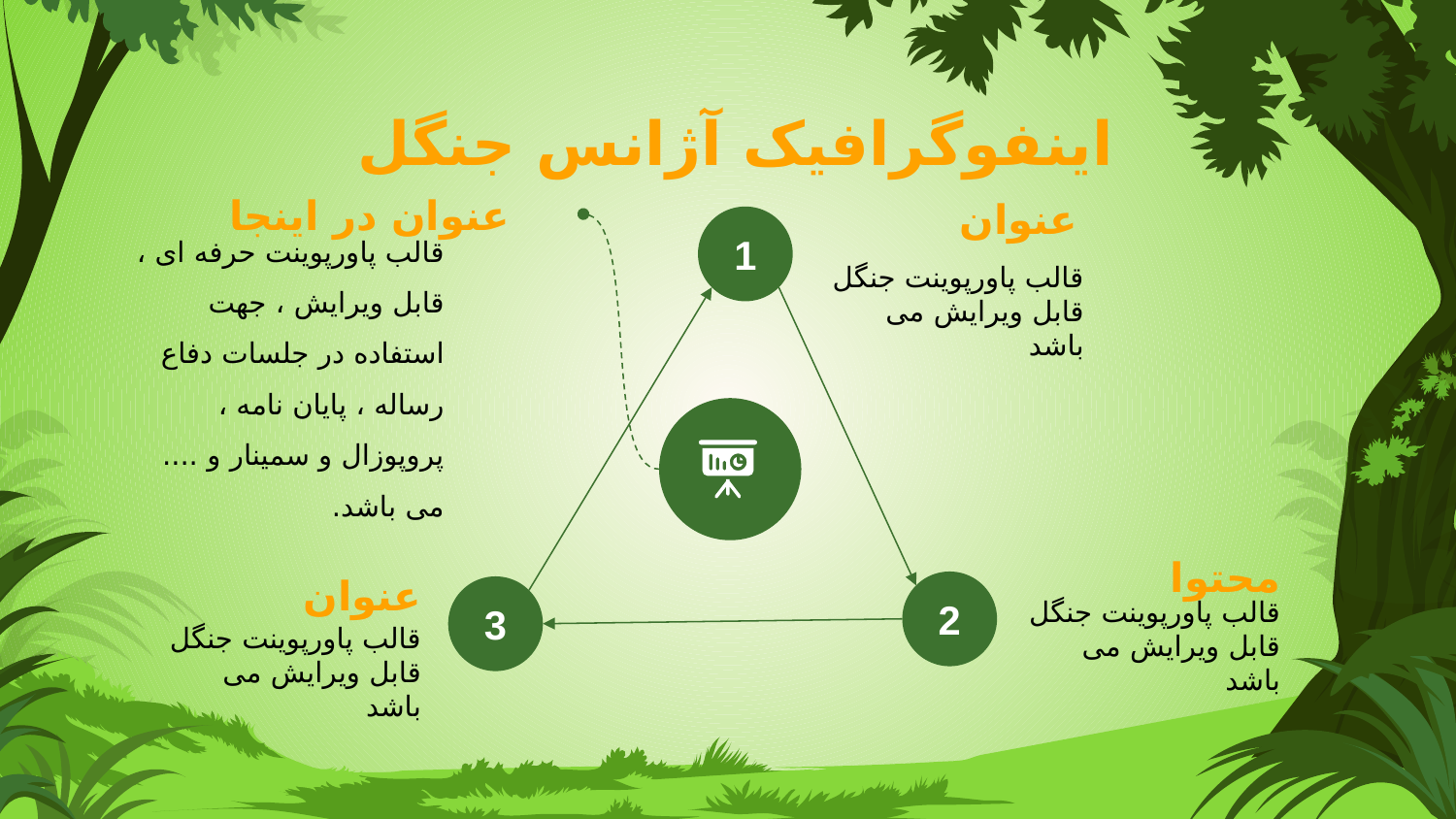

# اینفوگرافیک آژانس جنگل
عنوان در اینجا
قالب پاورپوينت حرفه ای ، قابل ویرایش ، جهت استفاده در جلسات دفاع رساله ، پایان نامه ، پروپوزال و سمینار و .... می باشد.
عنوان
1
قالب پاورپوینت جنگل قابل ویرایش می باشد

محتوا
2
قالب پاورپوینت جنگل قابل ویرایش می باشد
عنوان
قالب پاورپوینت جنگل قابل ویرایش می باشد
3